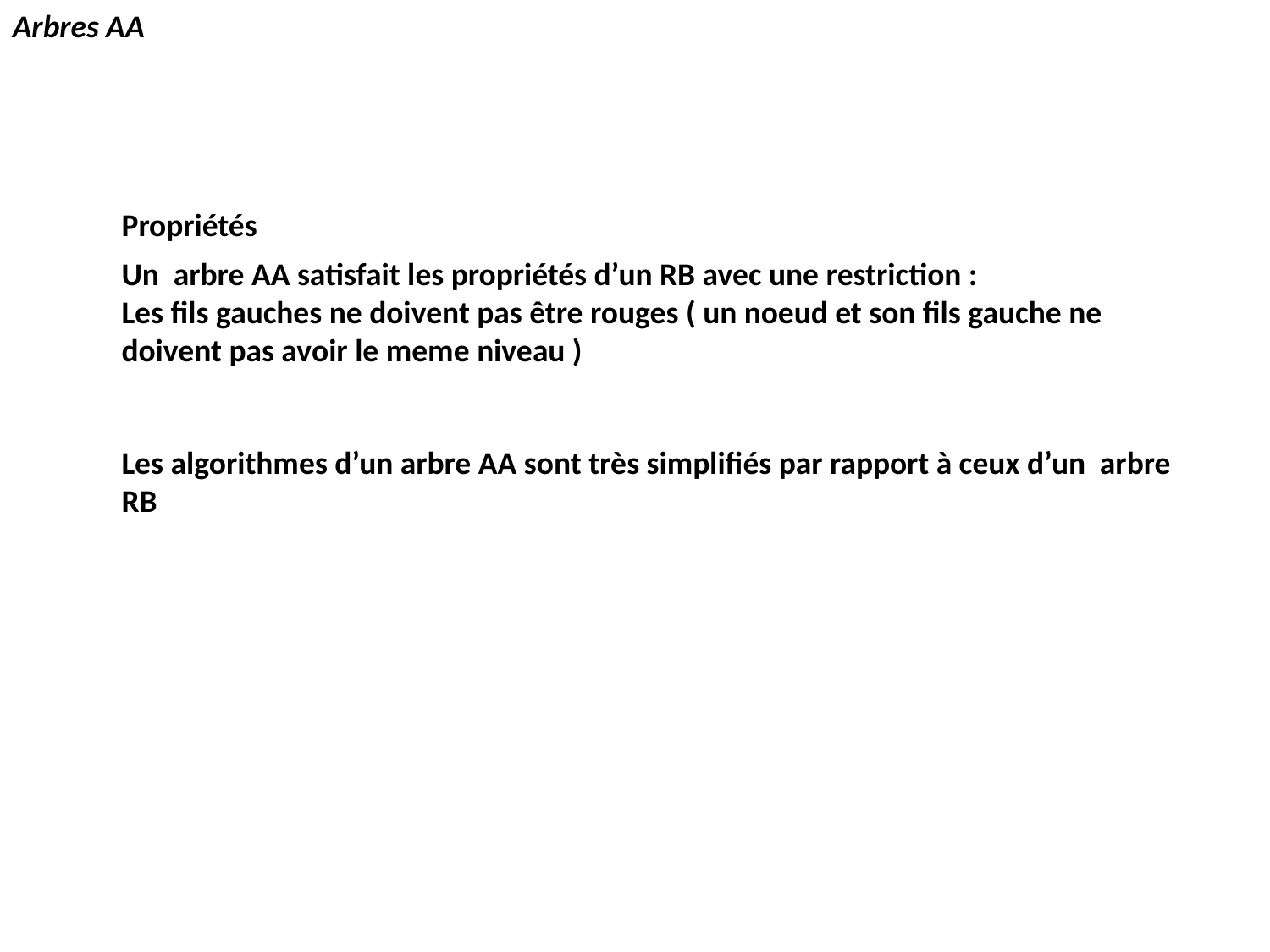

Arbres AA

Propriétés
Un  arbre AA satisfait les propriétés d’un RB avec une restriction :
Les fils gauches ne doivent pas être rouges ( un noeud et son fils gauche ne doivent pas avoir le meme niveau )
Les algorithmes d’un arbre AA sont très simplifiés par rapport à ceux d’un  arbre RB